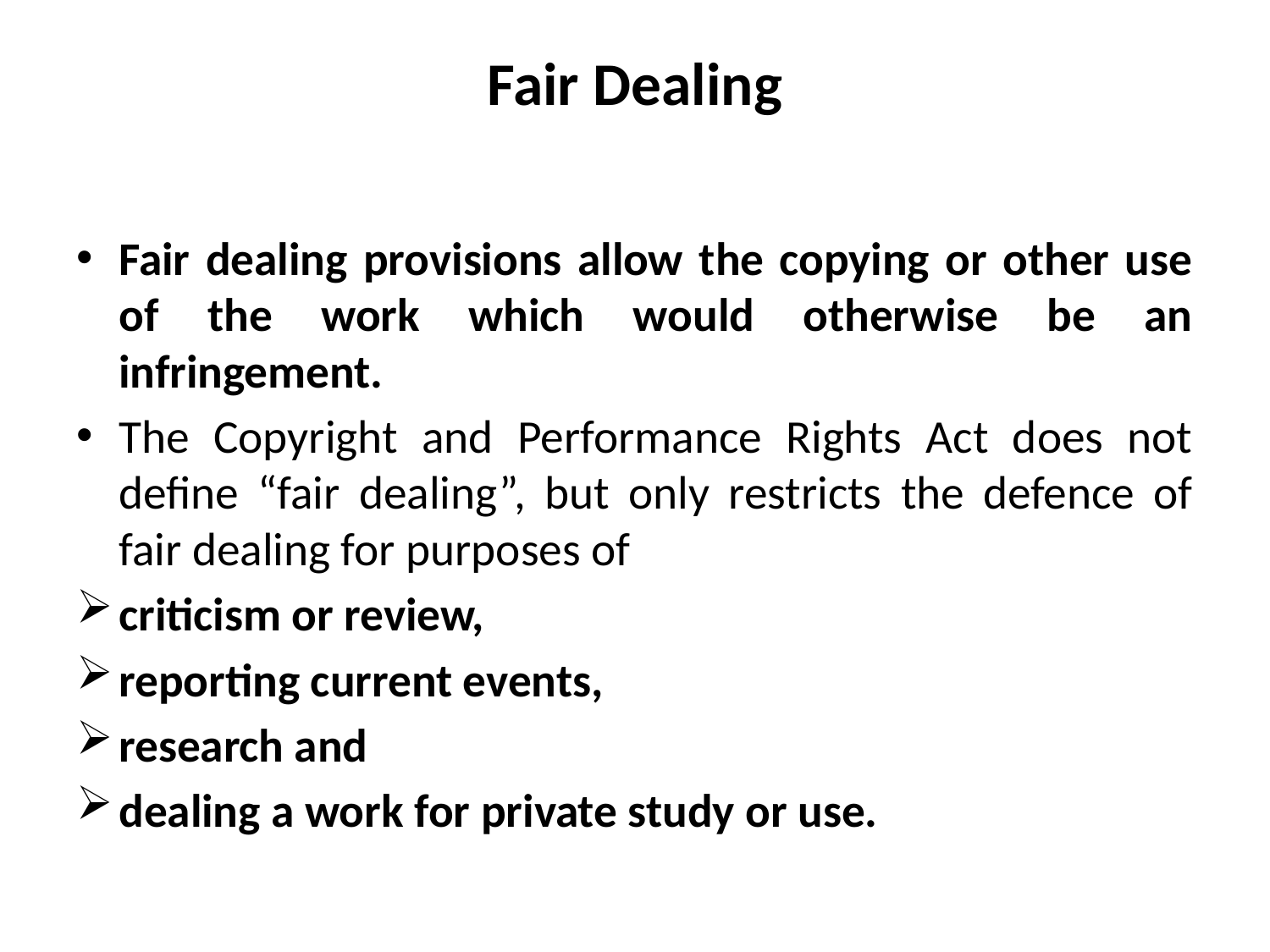

# Fair Dealing
Fair dealing provisions allow the copying or other use of the work which would otherwise be an infringement.
The Copyright and Performance Rights Act does not define “fair dealing”, but only restricts the defence of fair dealing for purposes of
criticism or review,
reporting current events,
research and
dealing a work for private study or use.